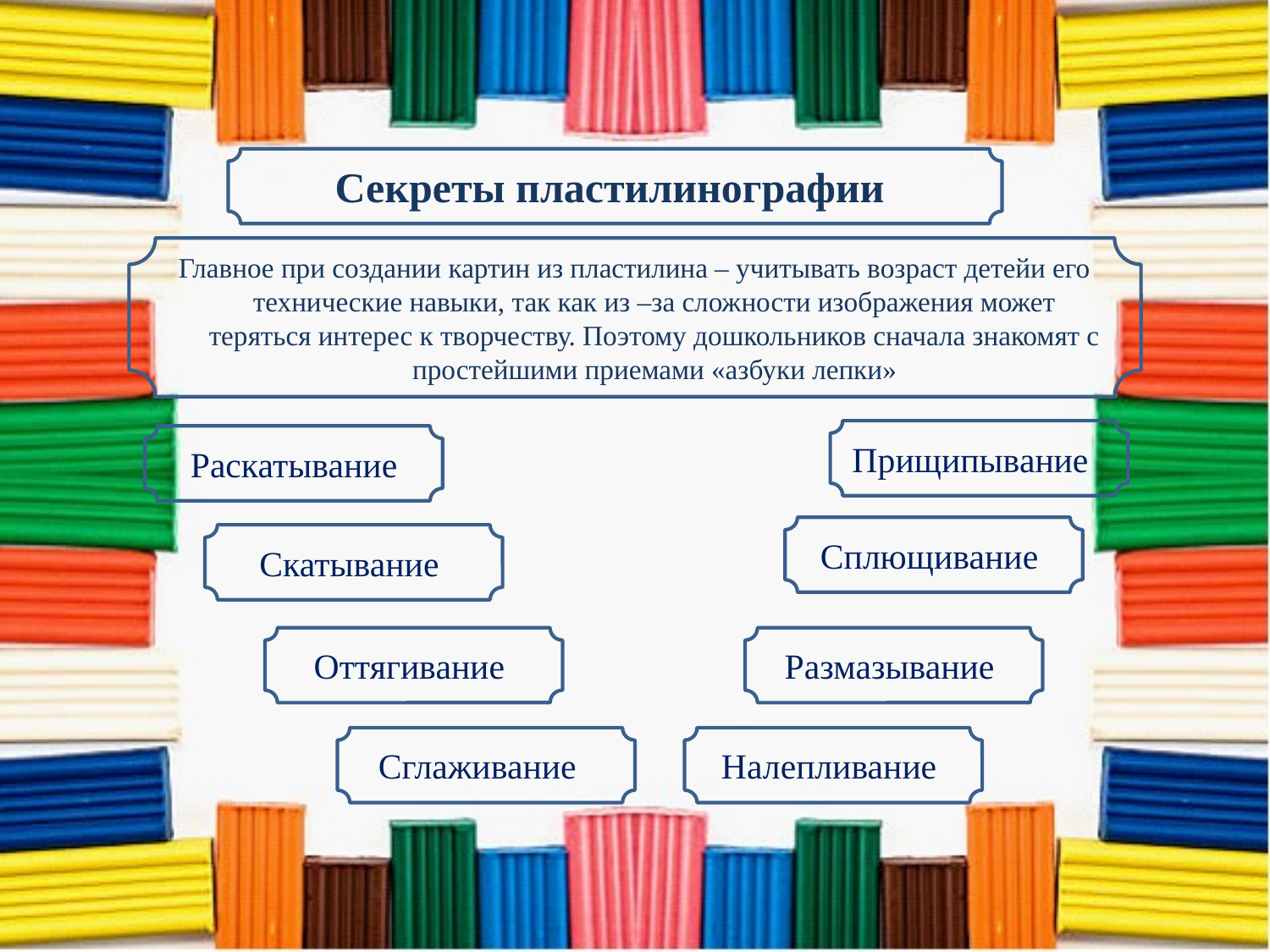

Секреты пластилинографии
Главное при создании картин из пластилина – учитывать возраст детейи его технические навыки, так как из –за сложности изображения может теряться интерес к творчеству. Поэтому дошкольников сначала знакомят с простейшими приемами «азбуки лепки»
Прищипывание
Раскатывание
Сплющивание
Скатывание
Оттягивание
Размазывание
Сглаживание
Налепливание